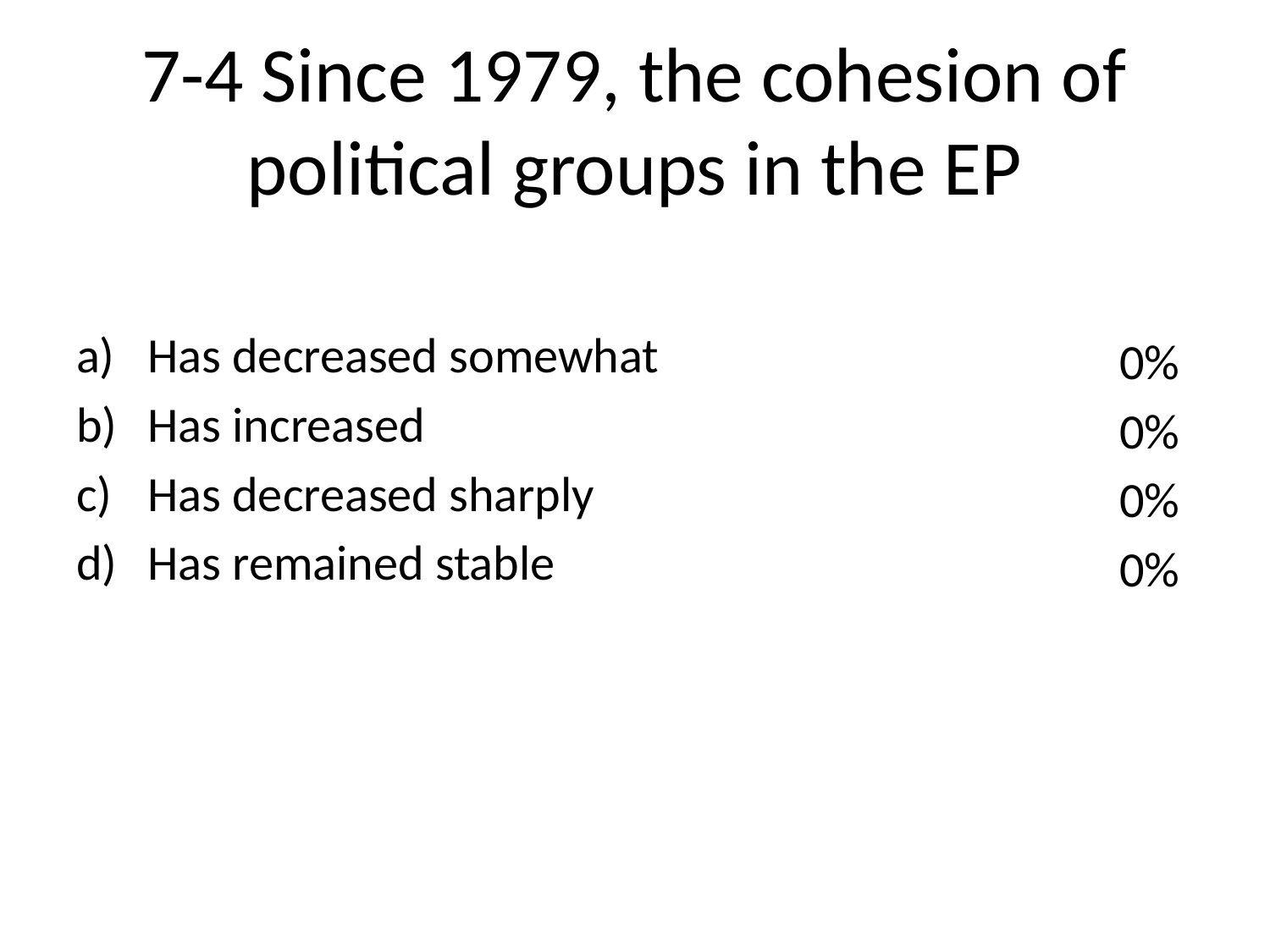

# 7-4 Since 1979, the cohesion of political groups in the EP
Has decreased somewhat
Has increased
Has decreased sharply
Has remained stable
0%
0%
0%
0%